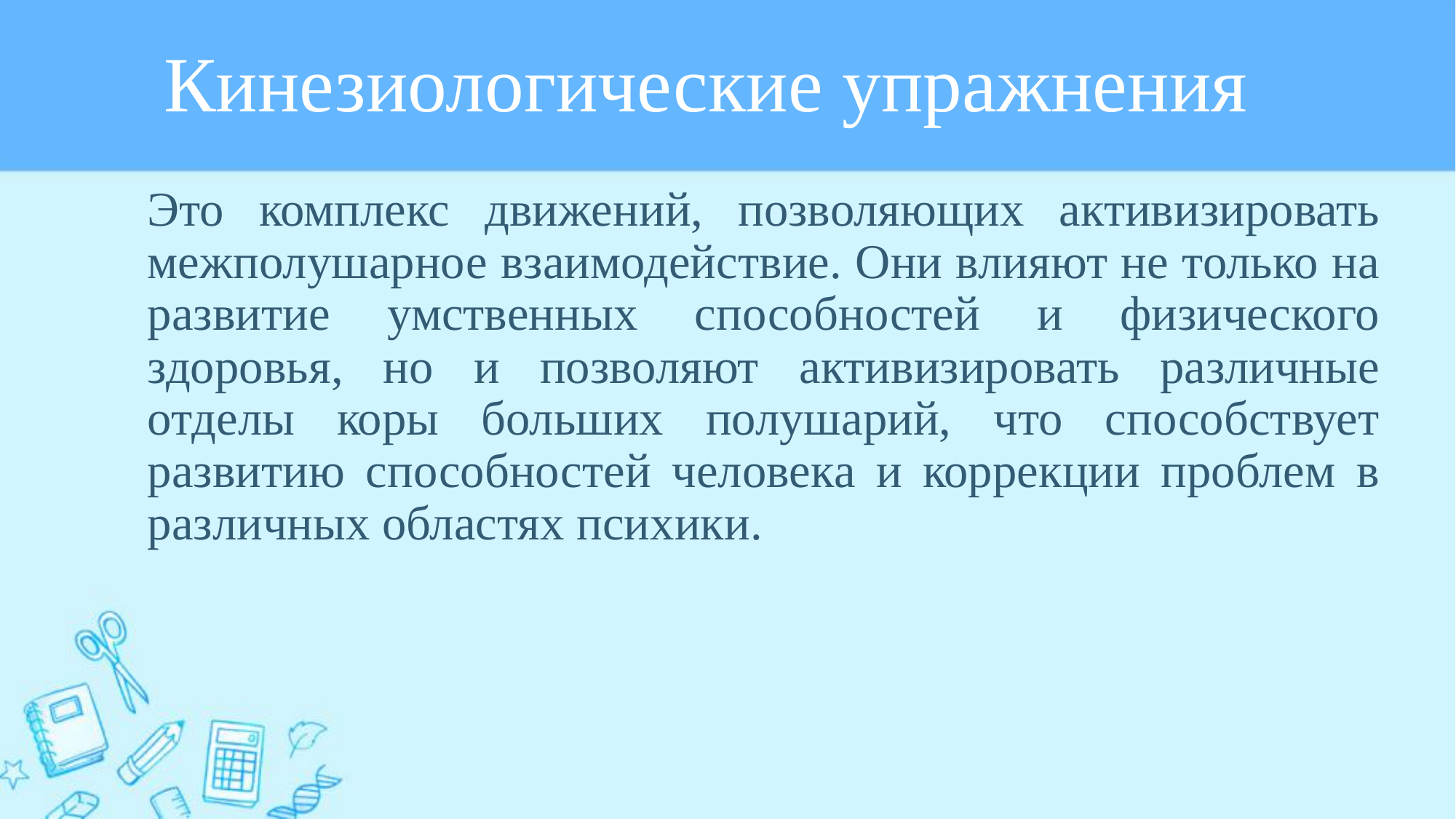

# Кинезиологические упражнения
Это комплекс движений, позволяющих активизировать межполушарное взаимодействие. Они влияют не только на развитие умственных способностей и физического здоровья, но и позволяют активизировать различные отделы коры больших полушарий, что способствует развитию способностей человека и коррекции проблем в различных областях психики.